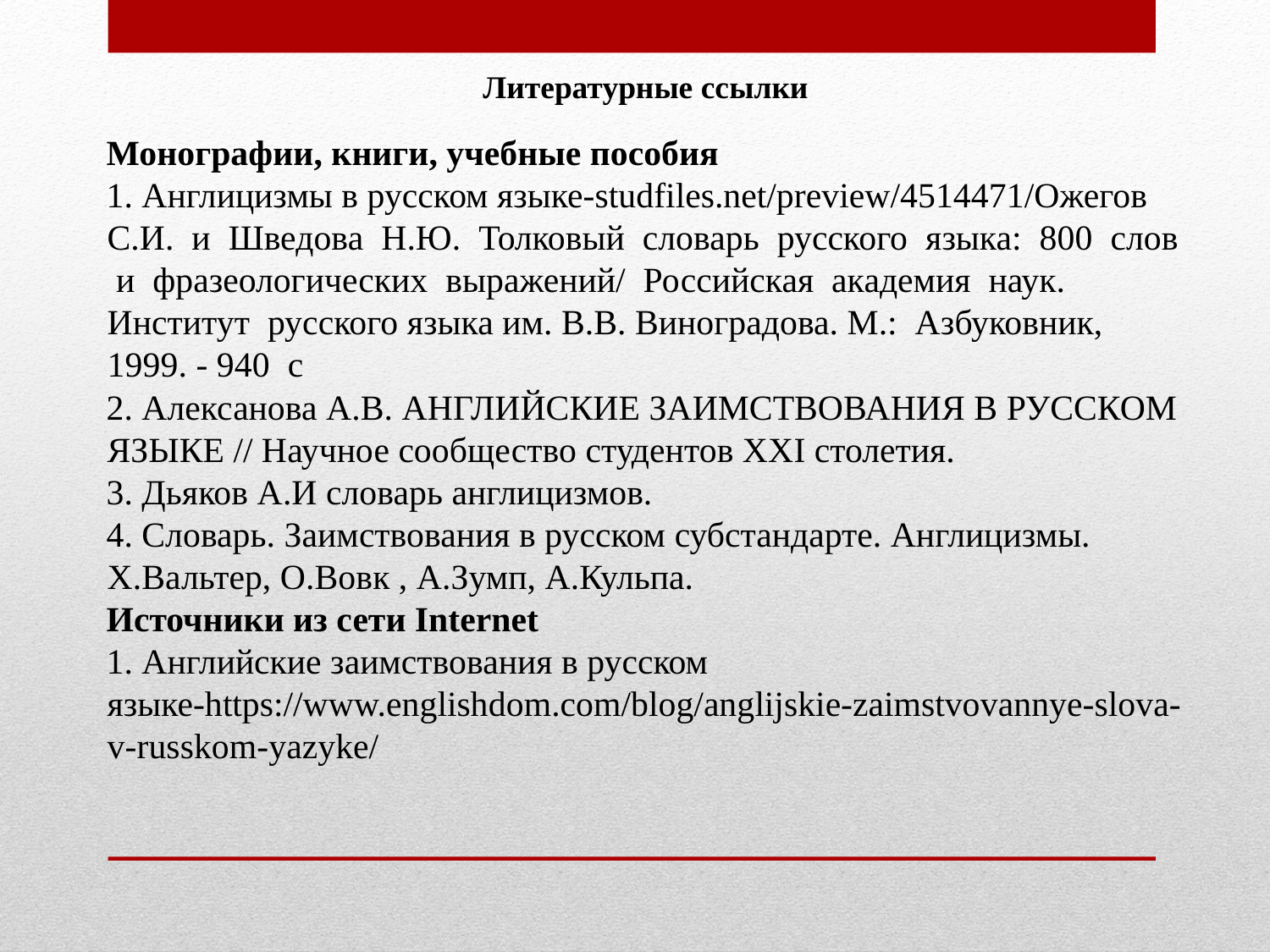

Литературные ссылки
Монографии, книги, учебные пособия
1. Англицизмы в русском языке-studfiles.net/preview/4514471/Ожегов  С.И.  и  Шведова  Н.Ю.  Толковый  словарь  русского  языка:  800  слов  и  фразеологических  выражений/  Российская  академия  наук.  Институт  русского языка им. В.В. Виноградова. M.:  Азбуковник,  1999. - 940  с
2. Алексанова А.В. АНГЛИЙСКИЕ ЗАИМСТВОВАНИЯ В РУССКОМ ЯЗЫКЕ // Научное сообщество студентов XXI столетия.
3. Дьяков А.И словарь англицизмов.
4. Словарь. Заимствования в русском субстандарте. Англицизмы. Х.Вальтер, О.Вовк , А.Зумп, А.Кульпа.
Источники из сети Internet
1. Английские заимствования в русском языке-https://www.englishdom.com/blog/anglijskie-zaimstvovannye-slova-v-russkom-yazyke/